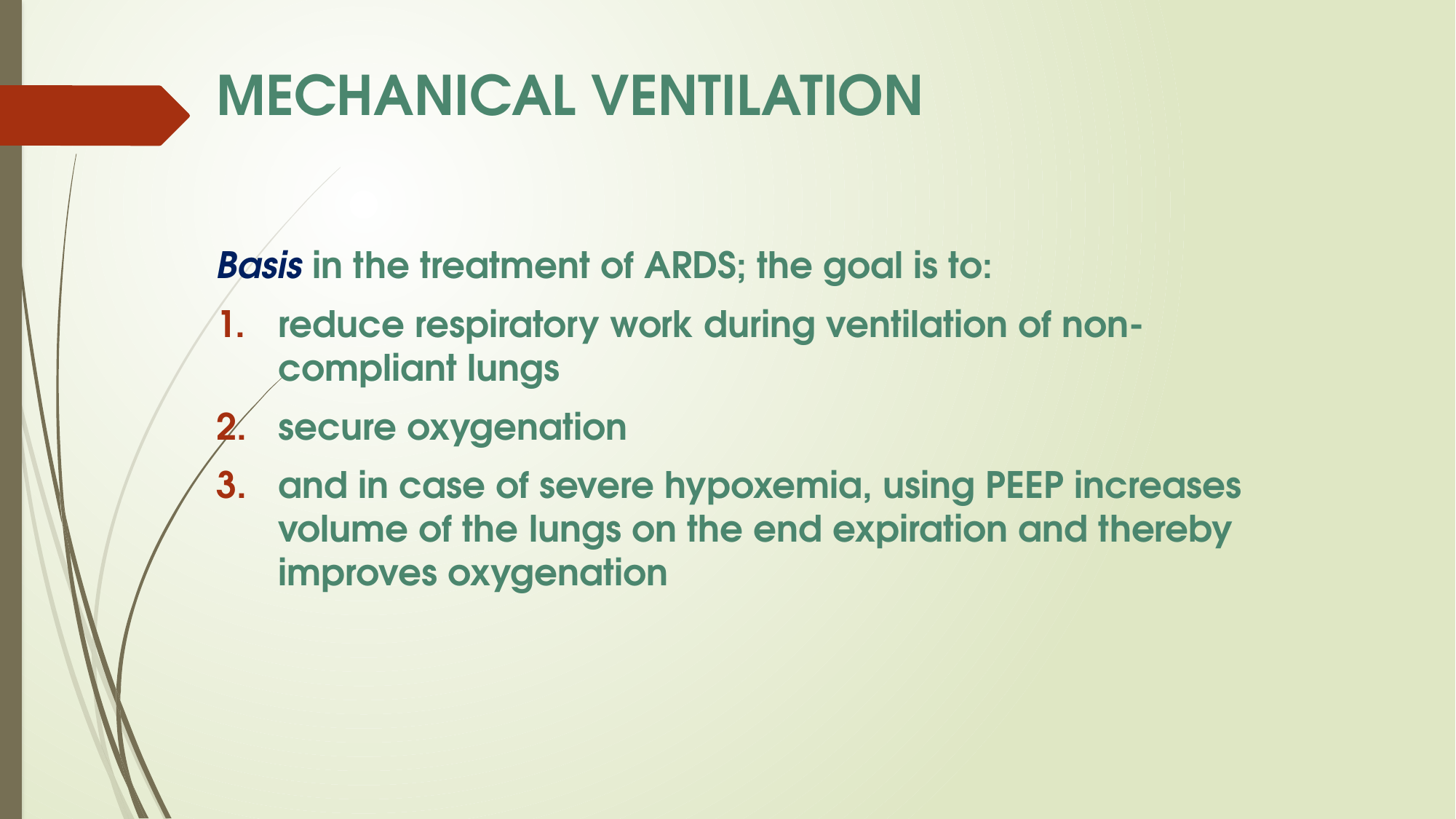

# MECHANICAL VENTILATION
Basis in the treatment of ARDS; the goal is to:
reduce respiratory work during ventilation of non-compliant lungs
secure oxygenation
and in case of severe hypoxemia, using PEEP increases volume of the lungs on the end expiration and thereby improves oxygenation